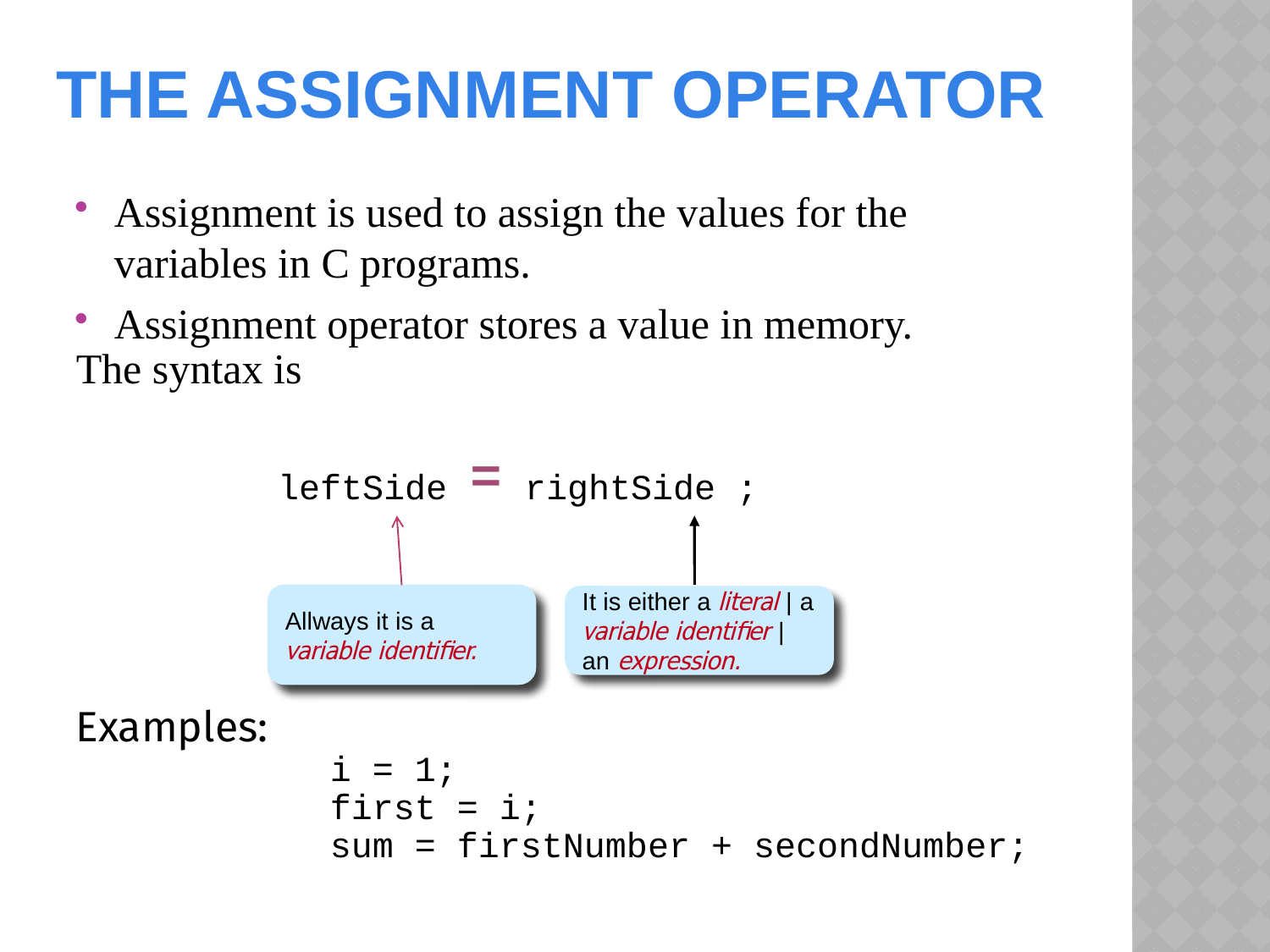

the assignment Operator
Assignment is used to assign the values for the variables in C programs.
Assignment operator stores a value in memory.
The syntax is

                  leftSide = rightSide ;

Examples:
		i = 1;
            first = i;
		sum = firstNumber + secondNumber;

It is either a literal | a variable identifier | an expression.
Allways it is a variable identifier.